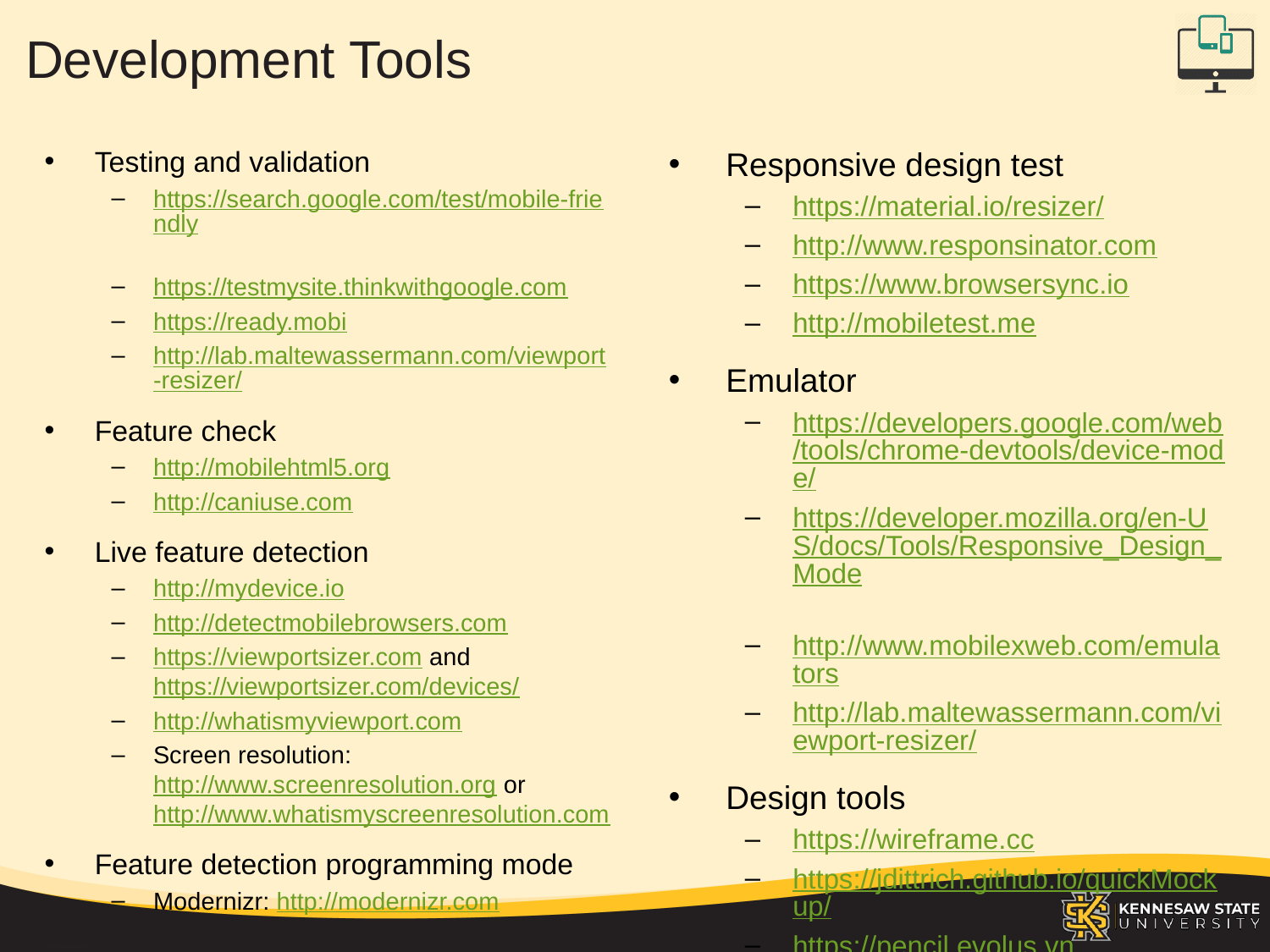

# Development Tools
Testing and validation
https://search.google.com/test/mobile-friendly
https://testmysite.thinkwithgoogle.com
https://ready.mobi
http://lab.maltewassermann.com/viewport-resizer/
Feature check
http://mobilehtml5.org
http://caniuse.com
Live feature detection
http://mydevice.io
http://detectmobilebrowsers.com
https://viewportsizer.com and https://viewportsizer.com/devices/
http://whatismyviewport.com
Screen resolution: http://www.screenresolution.org or http://www.whatismyscreenresolution.com
Feature detection programming mode
Modernizr: http://modernizr.com
Responsive design test
https://material.io/resizer/
http://www.responsinator.com
https://www.browsersync.io
http://mobiletest.me
Emulator
https://developers.google.com/web/tools/chrome-devtools/device-mode/
https://developer.mozilla.org/en-US/docs/Tools/Responsive_Design_Mode
http://www.mobilexweb.com/emulators
http://lab.maltewassermann.com/viewport-resizer/
Design tools
https://wireframe.cc
https://jdittrich.github.io/quickMockup/
https://pencil.evolus.vn
Generator
https://www.duda.co/mobile-website